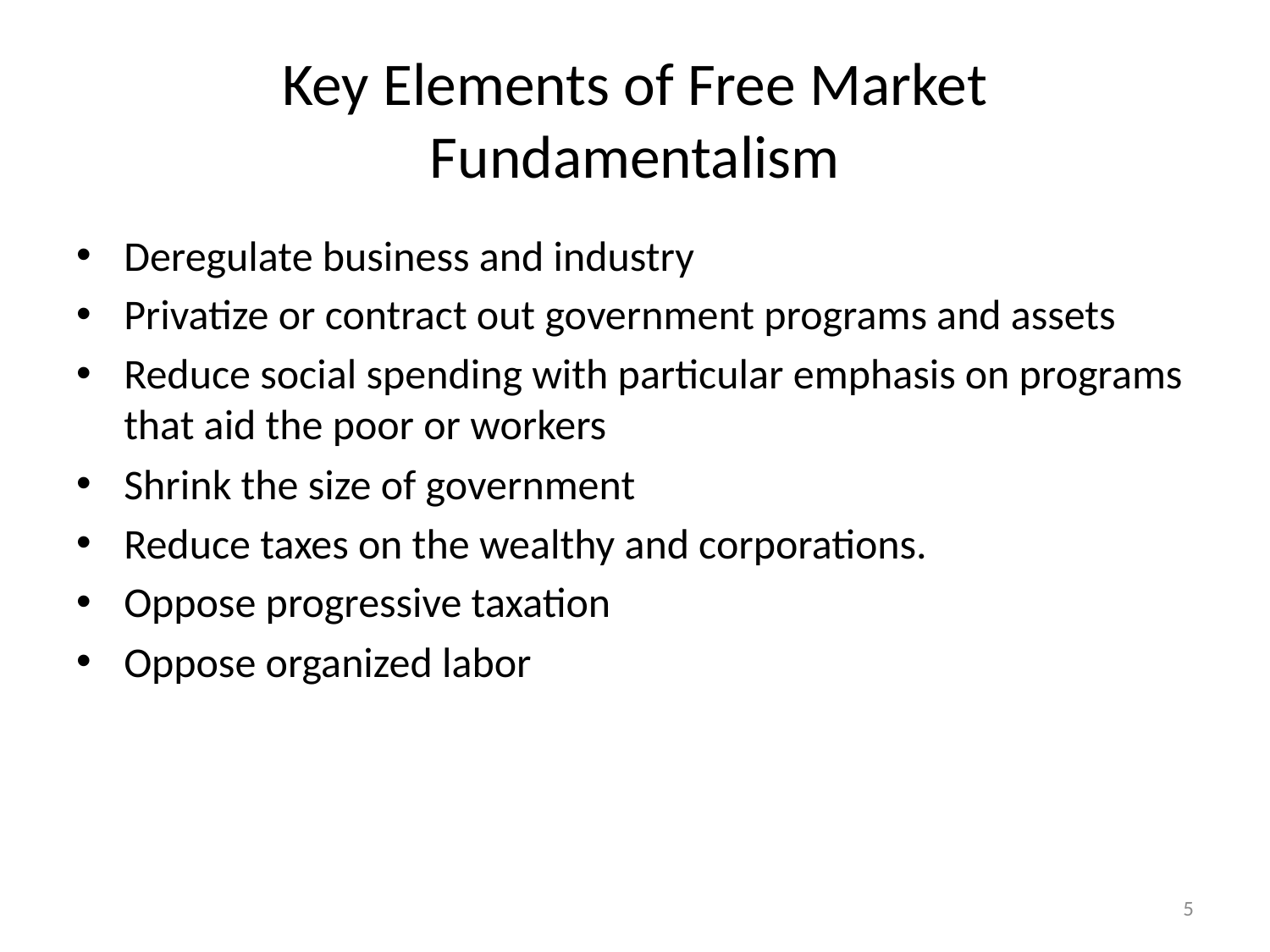

# Key Elements of Free Market Fundamentalism
Deregulate business and industry
Privatize or contract out government programs and assets
Reduce social spending with particular emphasis on programs that aid the poor or workers
Shrink the size of government
Reduce taxes on the wealthy and corporations.
Oppose progressive taxation
Oppose organized labor

5